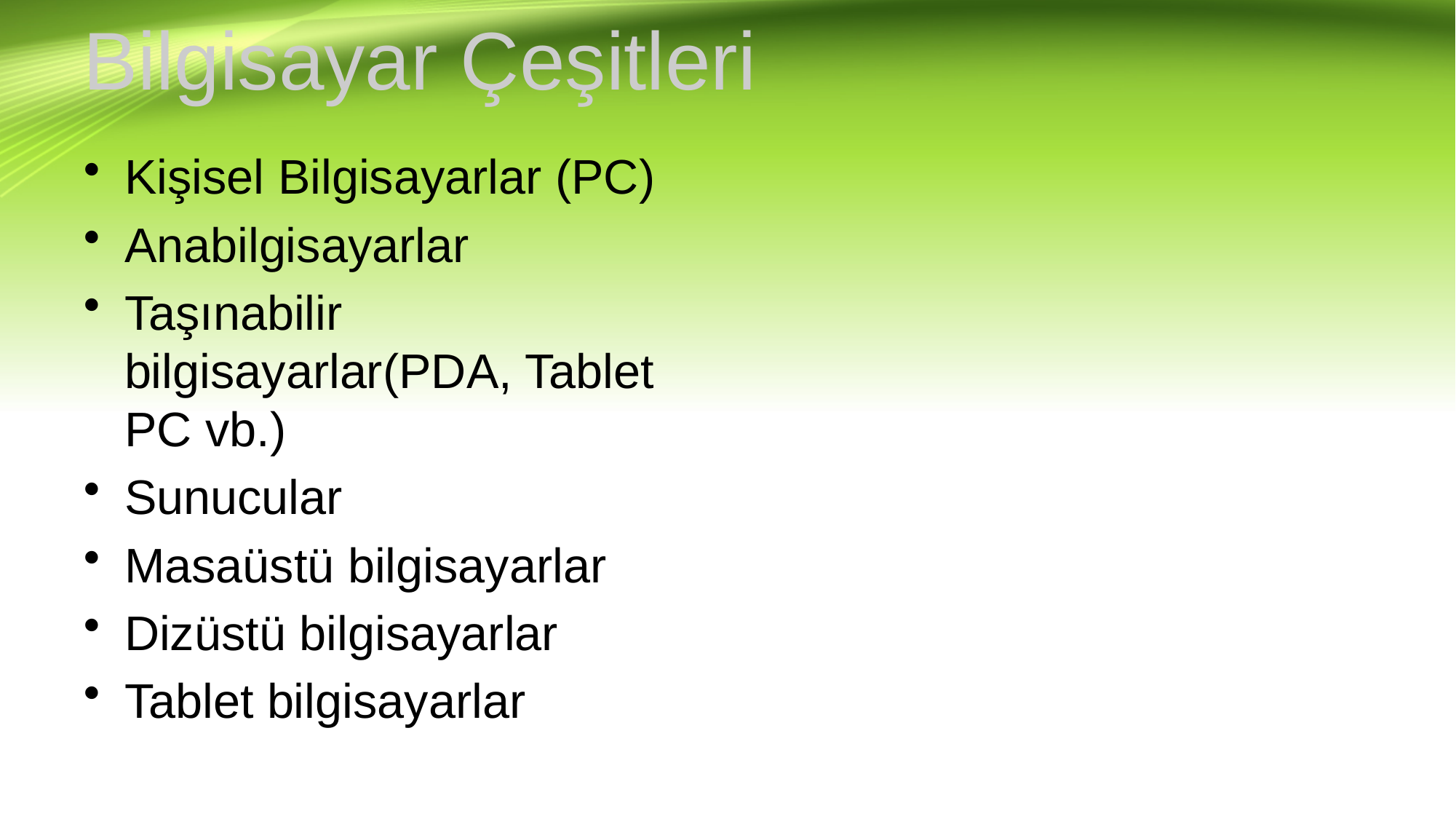

# Bilgisayar Çeşitleri
Kişisel Bilgisayarlar (PC)
Anabilgisayarlar
Taşınabilir bilgisayarlar(PDA, Tablet PC vb.)
Sunucular
Masaüstü bilgisayarlar
Dizüstü bilgisayarlar
Tablet bilgisayarlar